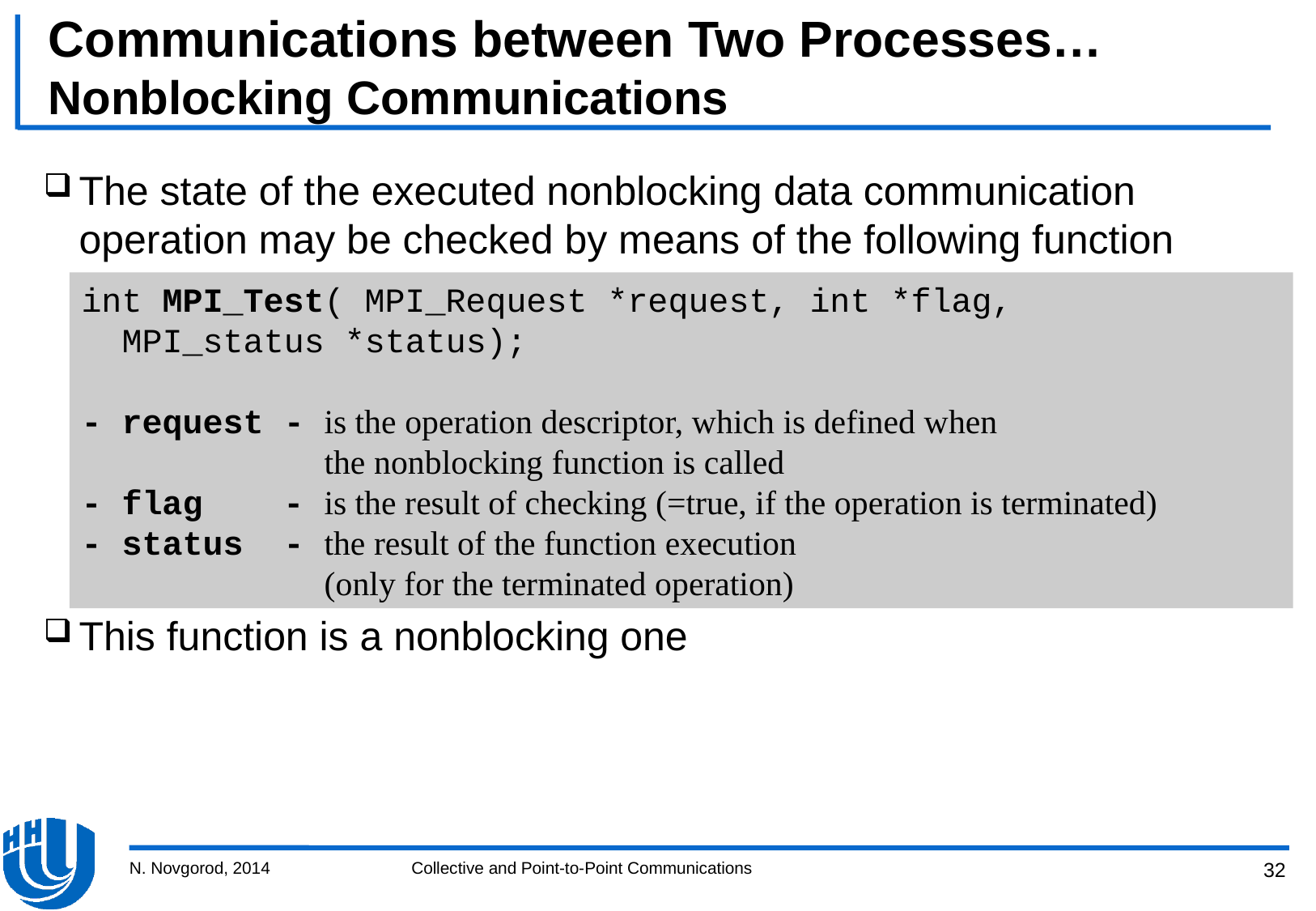

# Communications between Two Processes… Nonblocking Communications
The state of the executed nonblocking data communication operation may be checked by means of the following function

This function is a nonblocking one

int MPI_Test( MPI_Request *request, int *flag,
  MPI_status *status);

- request - is the operation descriptor, which is defined when
            the nonblocking function is called
- flag    - is the result of checking (=true, if the operation is terminated)
- status  - the result of the function execution
            (only for the terminated operation)
N. Novgorod, 2014
Collective and Point-to-Point Communications
32